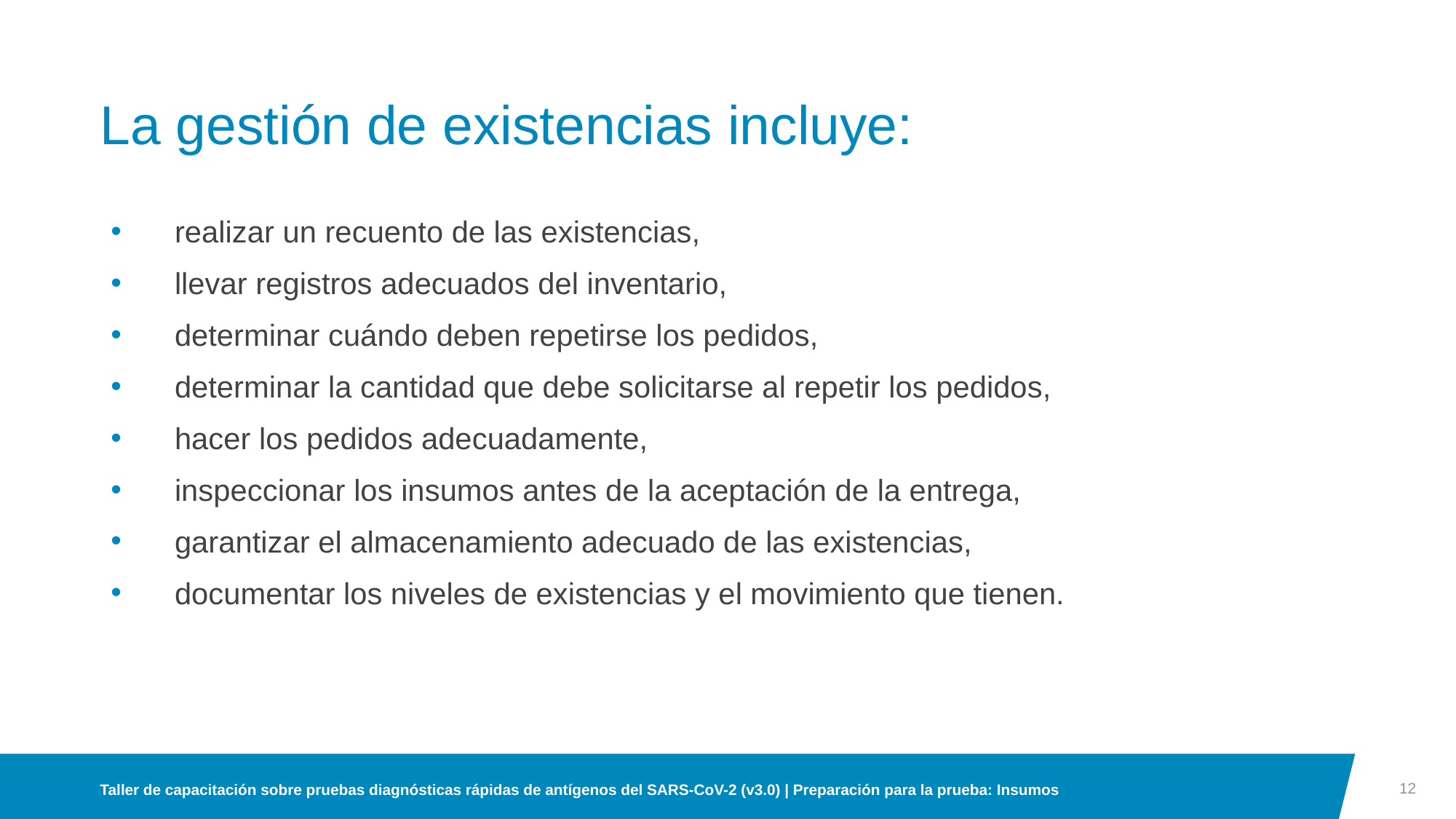

# La gestión de existencias incluye:
realizar un recuento de las existencias,
llevar registros adecuados del inventario,
determinar cuándo deben repetirse los pedidos,
determinar la cantidad que debe solicitarse al repetir los pedidos,
hacer los pedidos adecuadamente,
inspeccionar los insumos antes de la aceptación de la entrega,
garantizar el almacenamiento adecuado de las existencias,
documentar los niveles de existencias y el movimiento que tienen.

12
Taller de capacitación sobre pruebas diagnósticas rápidas de antígenos del SARS-CoV-2 (v3.0) | Preparación para la prueba: Insumos